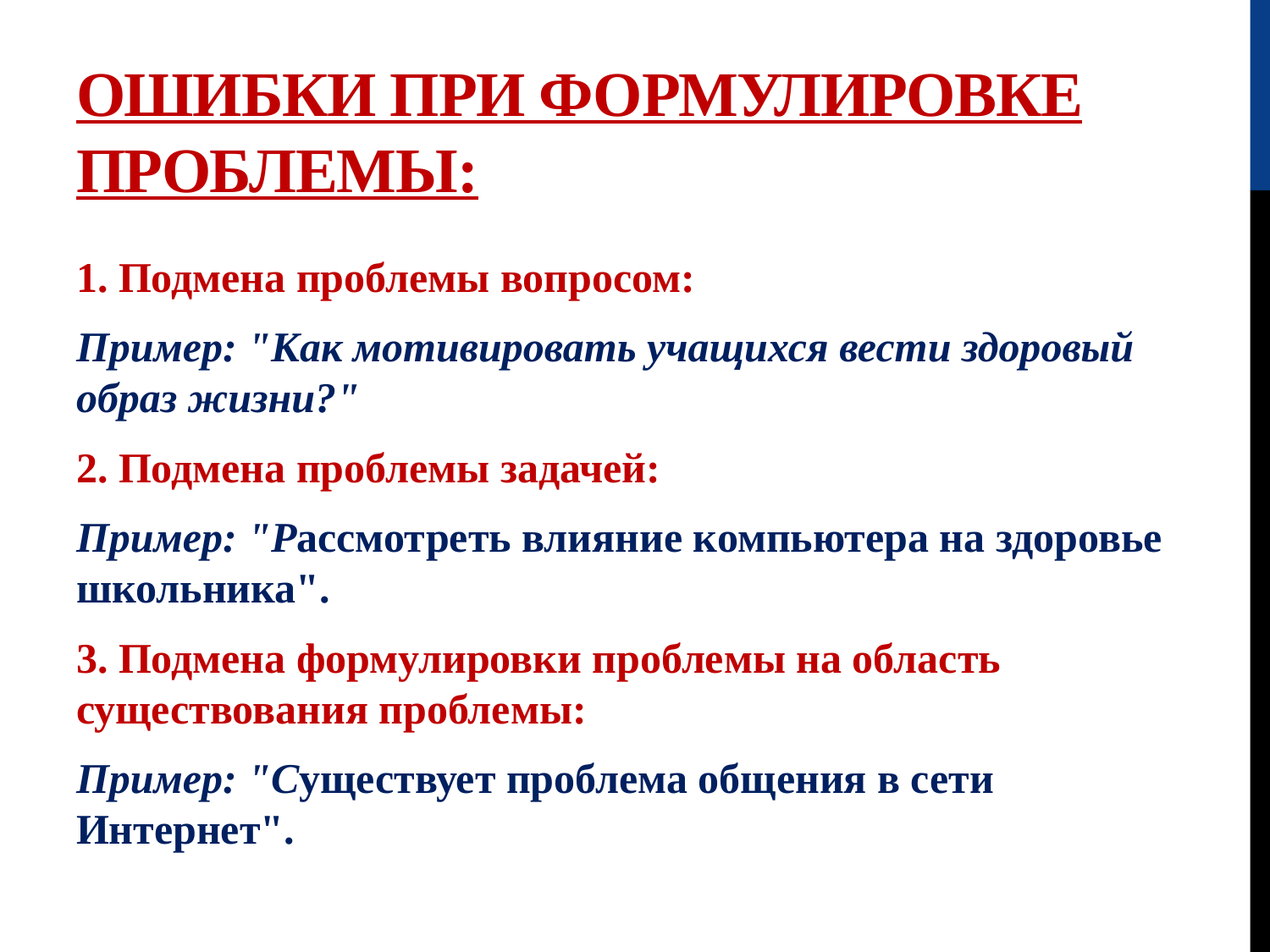

# ОШИБКИ ПРИ ФОРМУЛИРОВКЕ ПРОБЛЕМЫ:
1. Подмена проблемы вопросом:
Пример: "Как мотивировать учащихся вести здоровый образ жизни?"
2. Подмена проблемы задачей:
Пример: "Рассмотреть влияние компьютера на здоровье школьника".
3. Подмена формулировки проблемы на область существования проблемы:
Пример: "Существует проблема общения в сети Интернет".